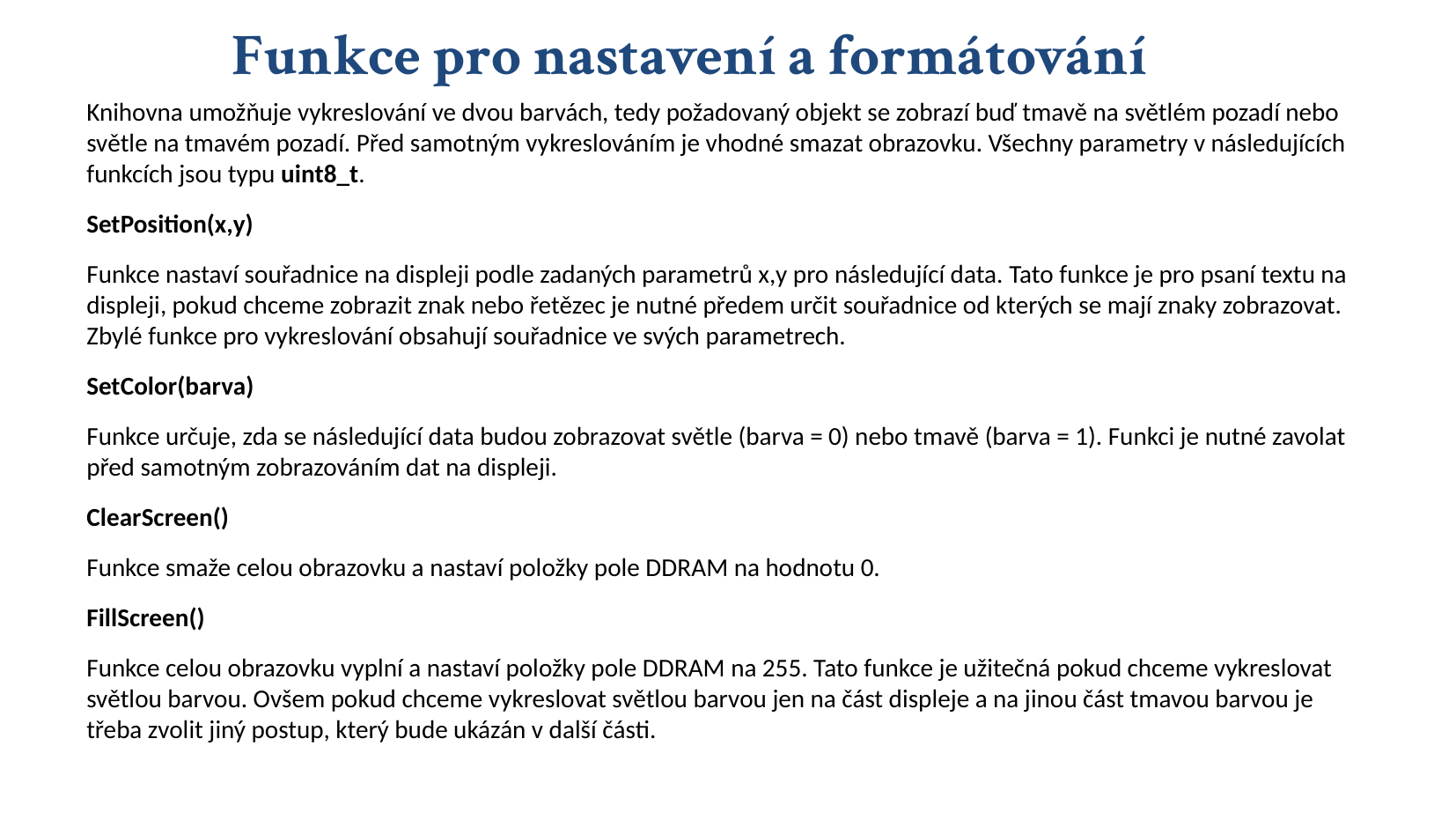

Funkce pro nastavení a formátování
Knihovna umožňuje vykreslování ve dvou barvách, tedy požadovaný objekt se zobrazí buď tmavě na světlém pozadí nebo světle na tmavém pozadí. Před samotným vykreslováním je vhodné smazat obrazovku. Všechny parametry v následujících funkcích jsou typu uint8_t.
SetPosition(x,y)
Funkce nastaví souřadnice na displeji podle zadaných parametrů x,y pro následující data. Tato funkce je pro psaní textu na displeji, pokud chceme zobrazit znak nebo řetězec je nutné předem určit souřadnice od kterých se mají znaky zobrazovat. Zbylé funkce pro vykreslování obsahují souřadnice ve svých parametrech.
SetColor(barva)
Funkce určuje, zda se následující data budou zobrazovat světle (barva = 0) nebo tmavě (barva = 1). Funkci je nutné zavolat před samotným zobrazováním dat na displeji.
ClearScreen()
Funkce smaže celou obrazovku a nastaví položky pole DDRAM na hodnotu 0.
FillScreen()
Funkce celou obrazovku vyplní a nastaví položky pole DDRAM na 255. Tato funkce je užitečná pokud chceme vykreslovat světlou barvou. Ovšem pokud chceme vykreslovat světlou barvou jen na část displeje a na jinou část tmavou barvou je třeba zvolit jiný postup, který bude ukázán v další části.